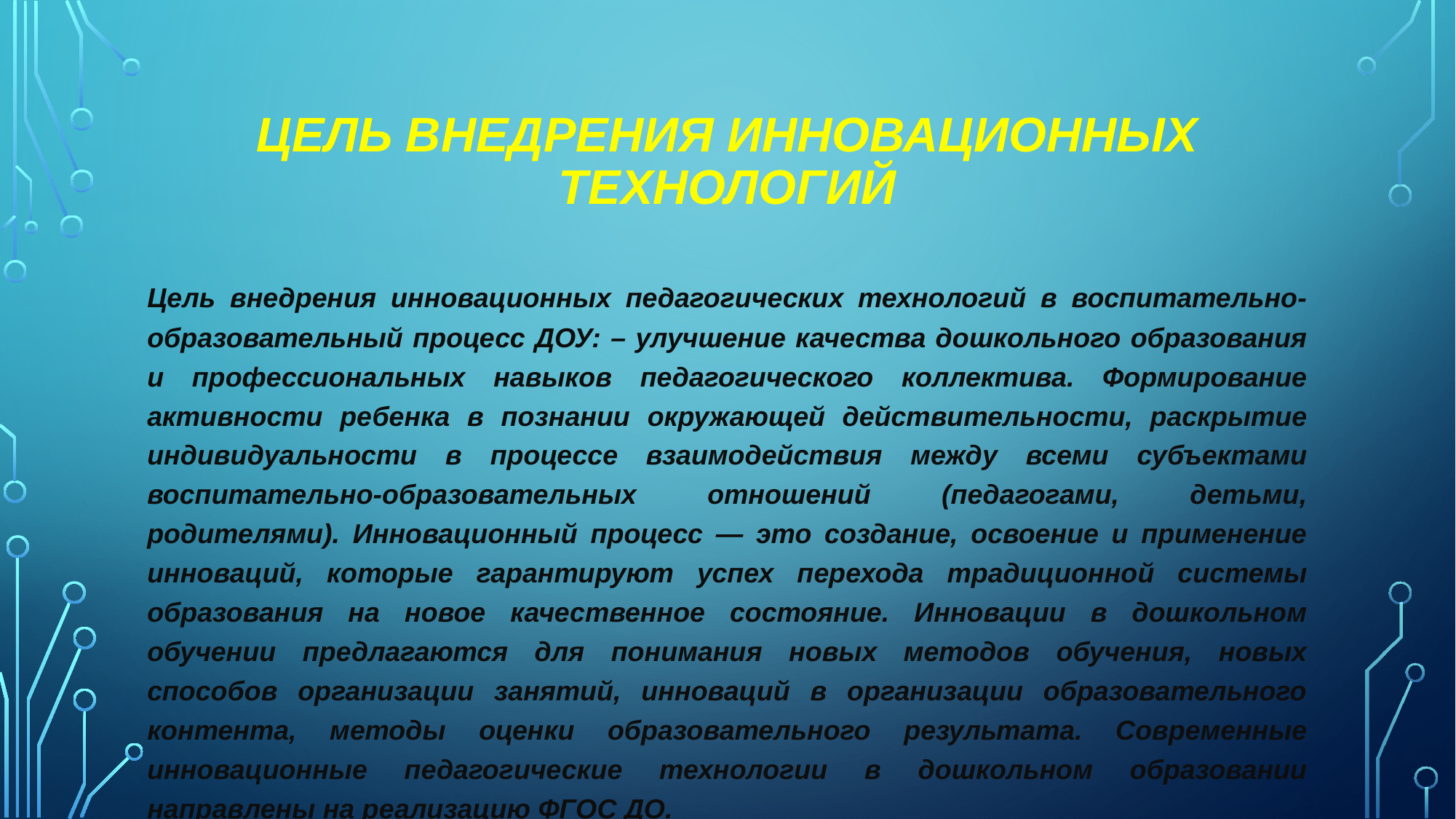

# Цель внедрения инновационных технологий
Цель внедрения инновационных педагогических технологий в воспитательно-образовательный процесс ДОУ: – улучшение качества дошкольного образования и профессиональных навыков педагогического коллектива. Формирование активности ребенка в познании окружающей действительности, раскрытие индивидуальности в процессе взаимодействия между всеми субъектами воспитательно-образовательных отношений (педагогами, детьми, родителями). Инновационный процесс — это создание, освоение и применение инноваций, которые гарантируют успех перехода традиционной системы образования на новое качественное состояние. Инновации в дошкольном обучении предлагаются для понимания новых методов обучения, новых способов организации занятий, инноваций в организации образовательного контента, методы оценки образовательного результата. Современные инновационные педагогические технологии в дошкольном образовании направлены на реализацию ФГОС ДО.